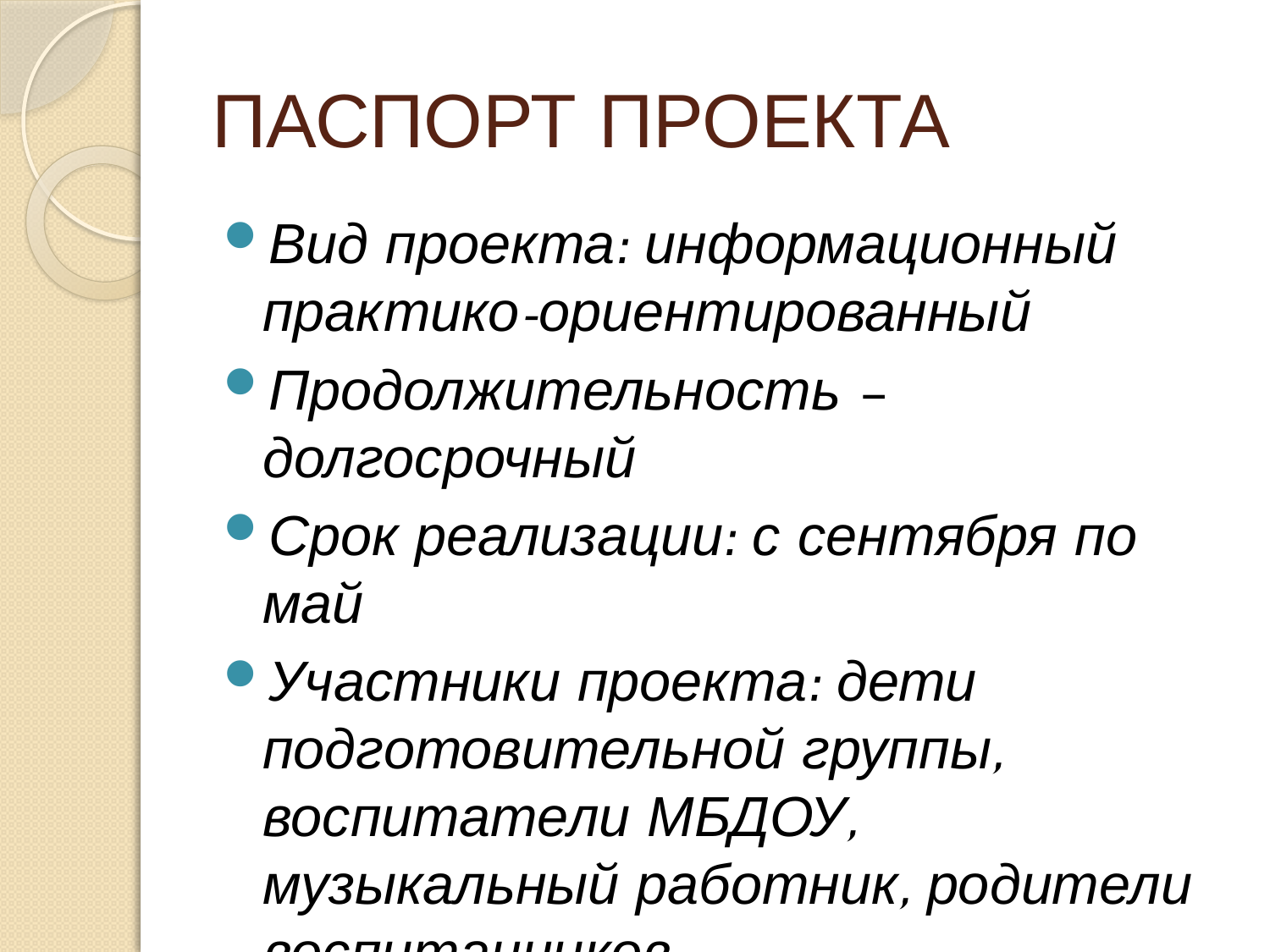

# ПАСПОРТ ПРОЕКТА
Вид проекта: информационный практико-ориентированный
Продолжительность – долгосрочный
Срок реализации: с сентября по май
Участники проекта: дети подготовительной группы, воспитатели МБДОУ, музыкальный работник, родители воспитанников